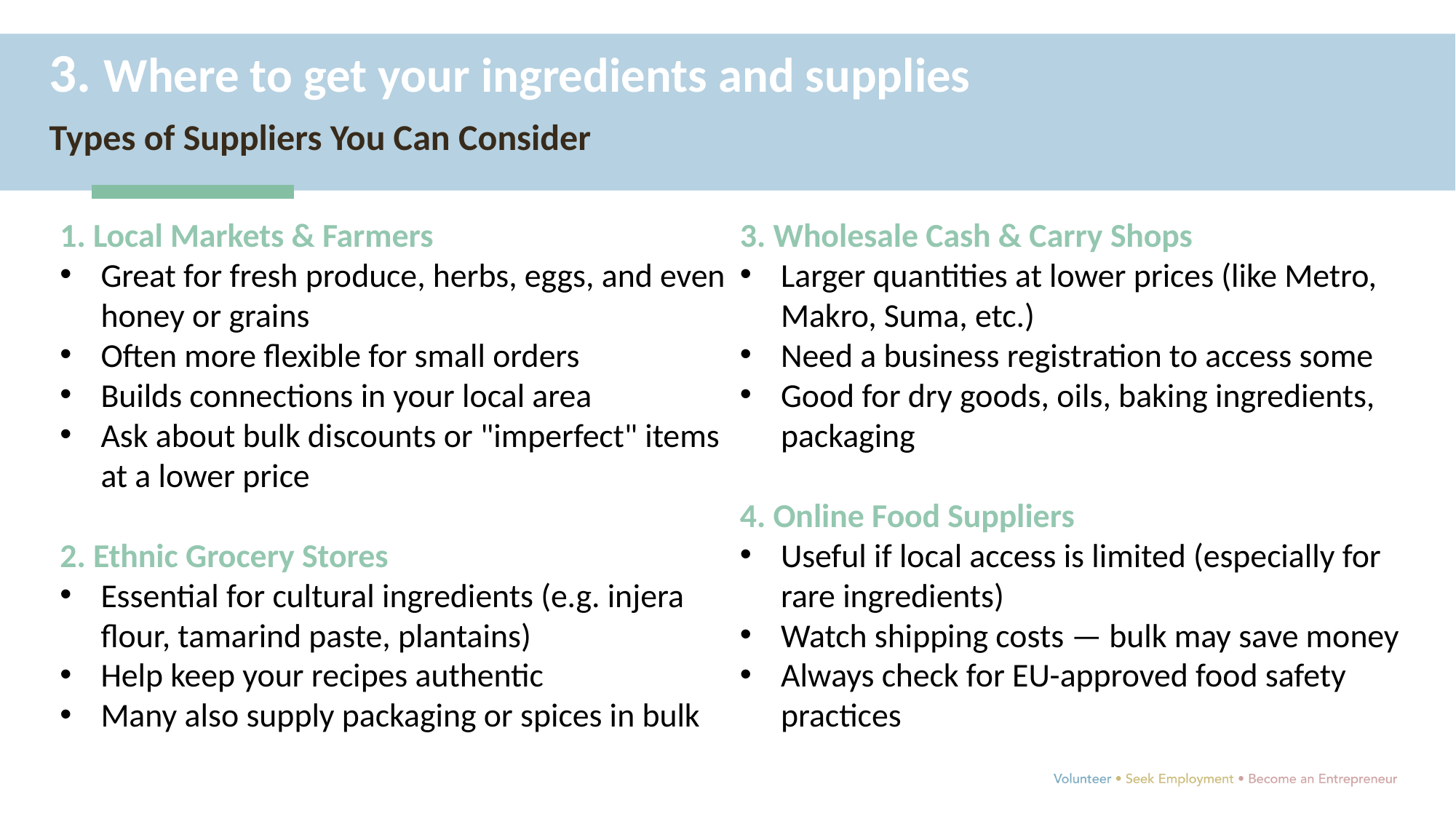

3. Where to get your ingredients and supplies
Types of Suppliers You Can Consider

1. Local Markets & Farmers
Great for fresh produce, herbs, eggs, and even honey or grains
Often more flexible for small orders
Builds connections in your local area
Ask about bulk discounts or "imperfect" items at a lower price

2. Ethnic Grocery Stores
Essential for cultural ingredients (e.g. injera flour, tamarind paste, plantains)
Help keep your recipes authentic
Many also supply packaging or spices in bulk

3. Wholesale Cash & Carry Shops
Larger quantities at lower prices (like Metro, Makro, Suma, etc.)
Need a business registration to access some
Good for dry goods, oils, baking ingredients, packaging

4. Online Food Suppliers
Useful if local access is limited (especially for rare ingredients)
Watch shipping costs — bulk may save money
Always check for EU-approved food safety practices